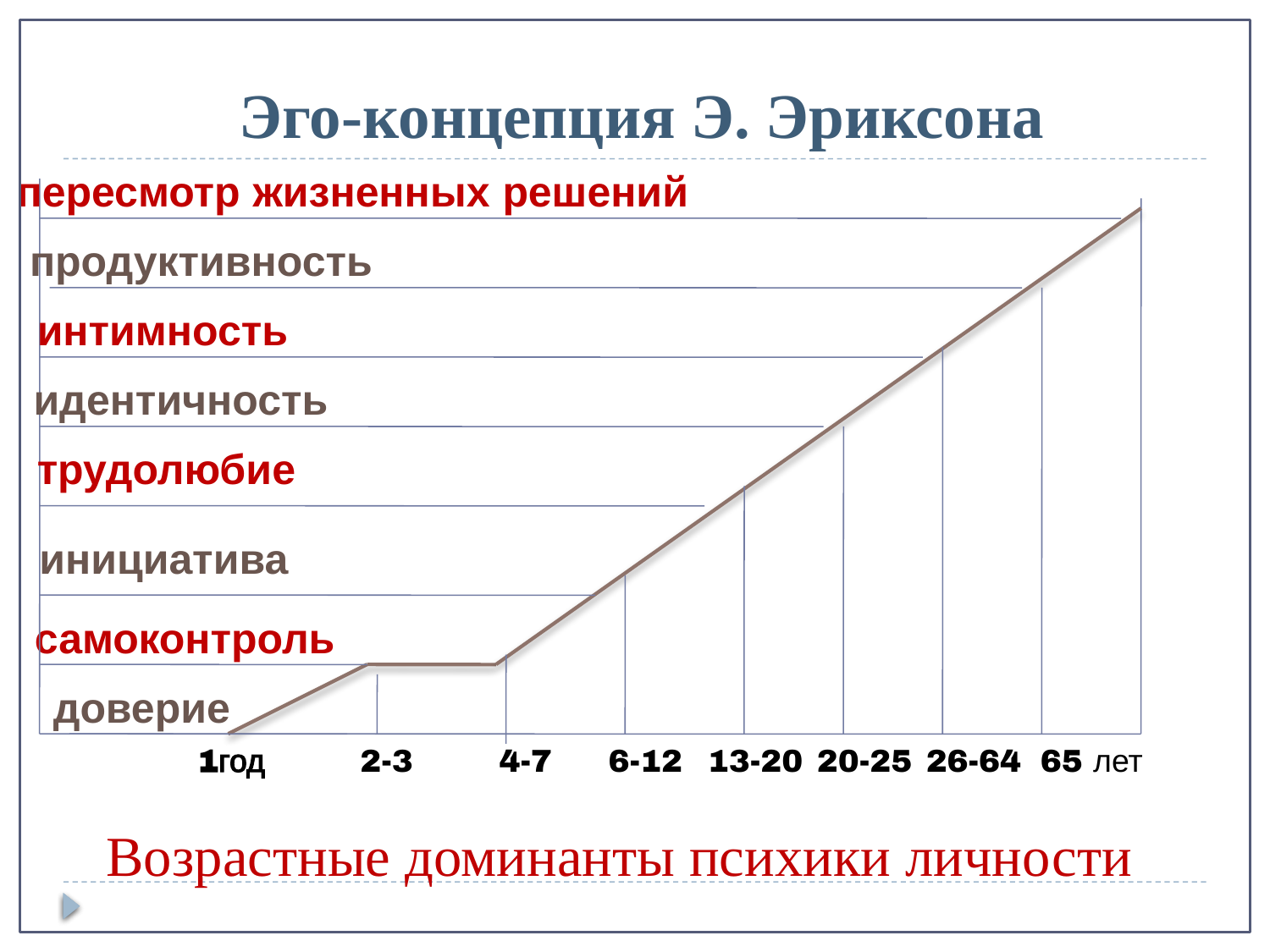

# Эго-концепция Э. Эриксона
пересмотр жизненных решений
продуктивность
интимность
идентичность
трудолюбие
инициатива
самоконтроль
доверие
1год
2-3
4-7
6-12
13-20
20-25
26-64
65 лет
Возрастные доминанты психики личности